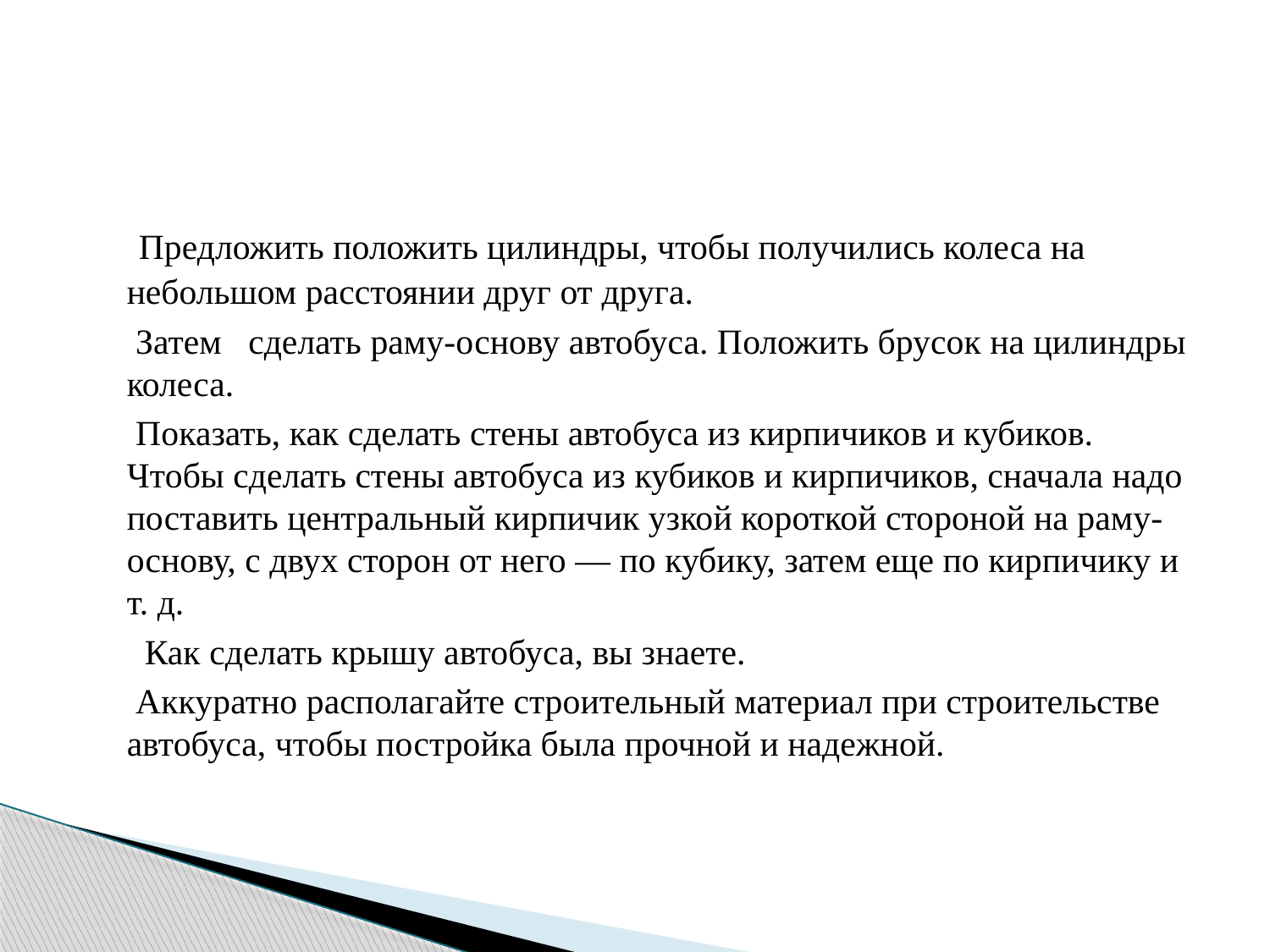

#
    Предложить положить цилиндры, чтобы получились колеса на небольшом расстоянии друг от друга.
     Затем   сделать раму-основу автобуса. Положить брусок на цилиндры колеса.
     Показать, как сделать стены автобуса из кирпичиков и кубиков. Чтобы сделать стены автобуса из кубиков и кирпичиков, сначала надо поставить центральный кирпичик узкой короткой стороной на раму-основу, с двух сторон от него — по кубику, затем еще по кирпичику и т. д.
      Как сделать крышу автобуса, вы знаете.
     Аккуратно располагайте строительный материал при строительстве автобуса, чтобы постройка была прочной и надежной.